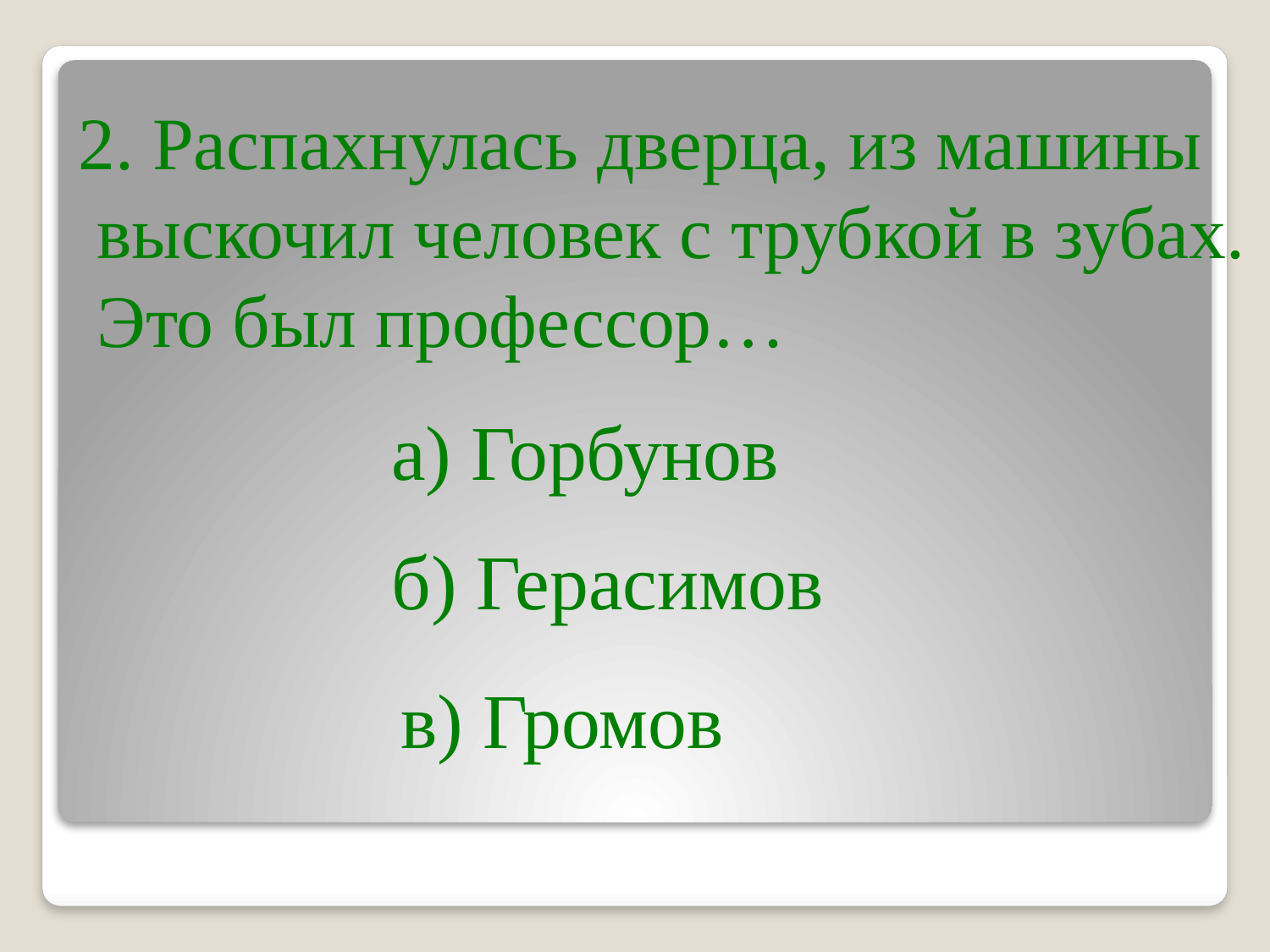

2. Распахнулась дверца, из машины
 выскочил человек с трубкой в зубах.
 Это был профессор…
а) Горбунов
б) Герасимов
в) Громов